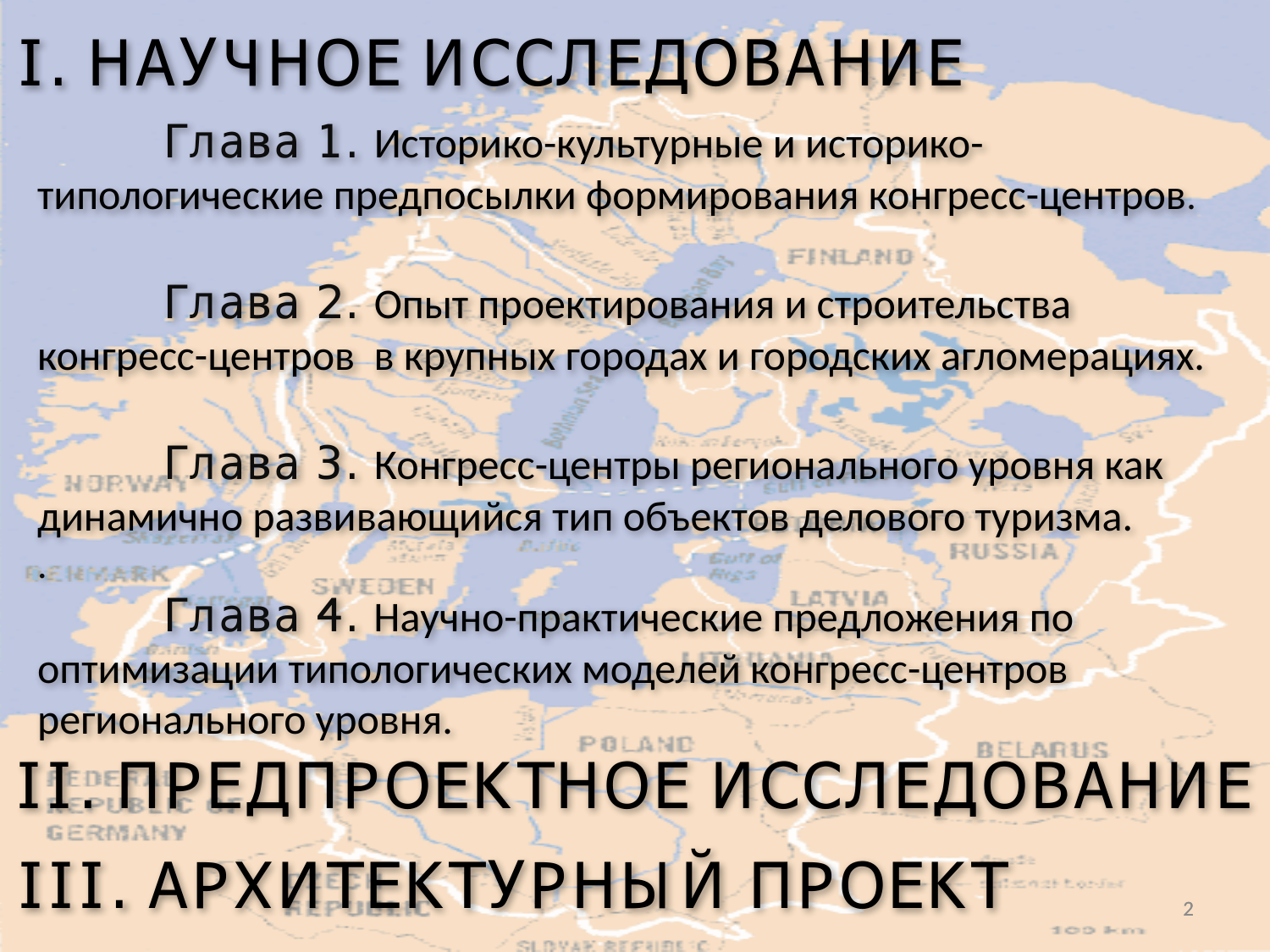

I. НАУЧНОЕ ИССЛЕДОВАНИЕ
	Глава 1. Историко-культурные и историко-типологические предпосылки формирования конгресс-центров.

	Глава 2. Опыт проектирования и строительства конгресс-центров  в крупных городах и городских агломерациях.

	Глава 3. Конгресс-центры регионального уровня как динамично развивающийся тип объектов делового туризма.
.
	Глава 4. Научно-практические предложения по оптимизации типологических моделей конгресс-центров регионального уровня.

II. ПРЕДПРОЕКТНОЕ ИССЛЕДОВАНИЕ

III. АРХИТЕКТУРНЫЙ ПРОЕКТ

2
2